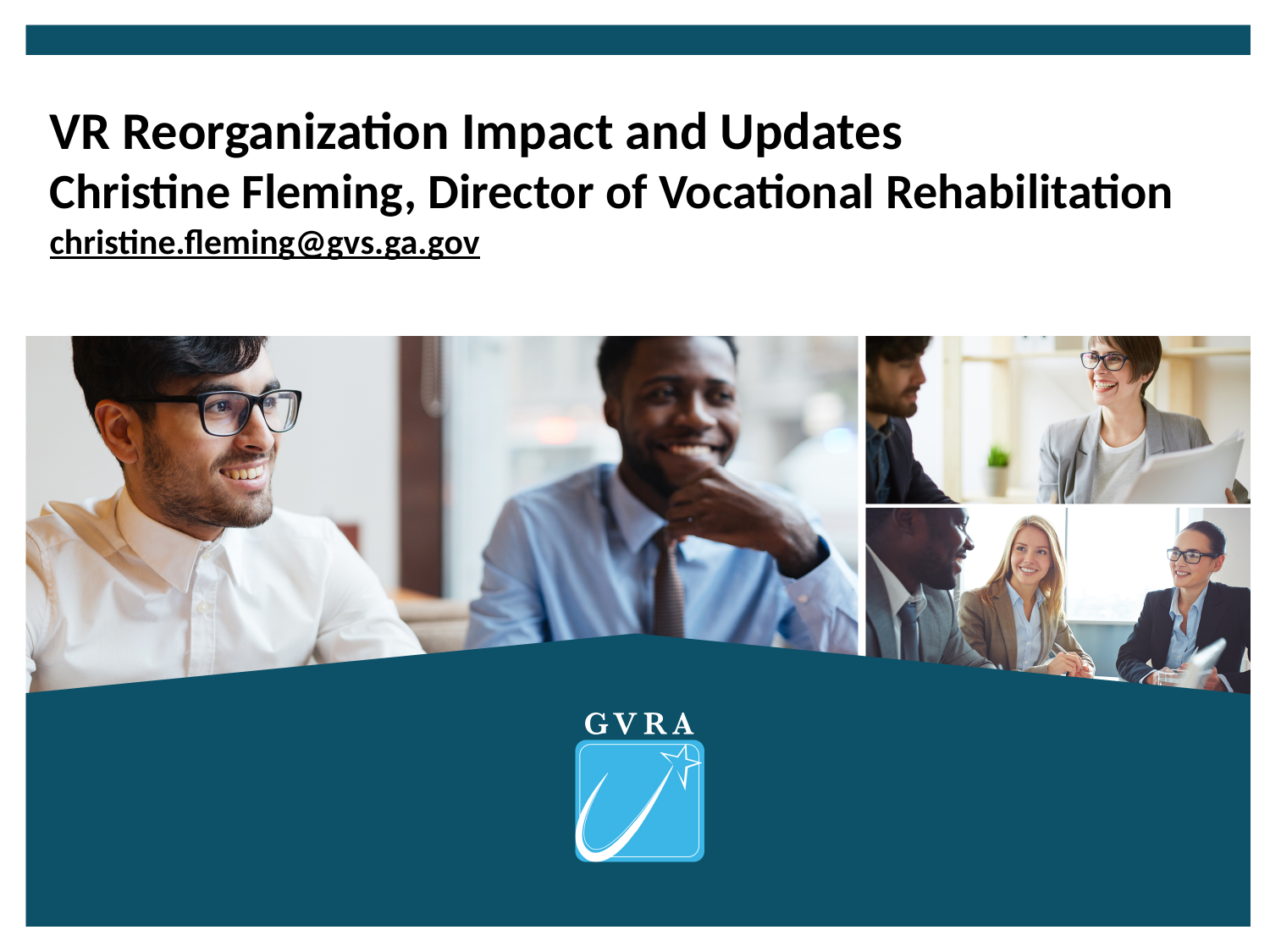

VR Reorganization Impact and Updates
Christine Fleming, Director of Vocational Rehabilitation
christine.fleming@gvs.ga.gov